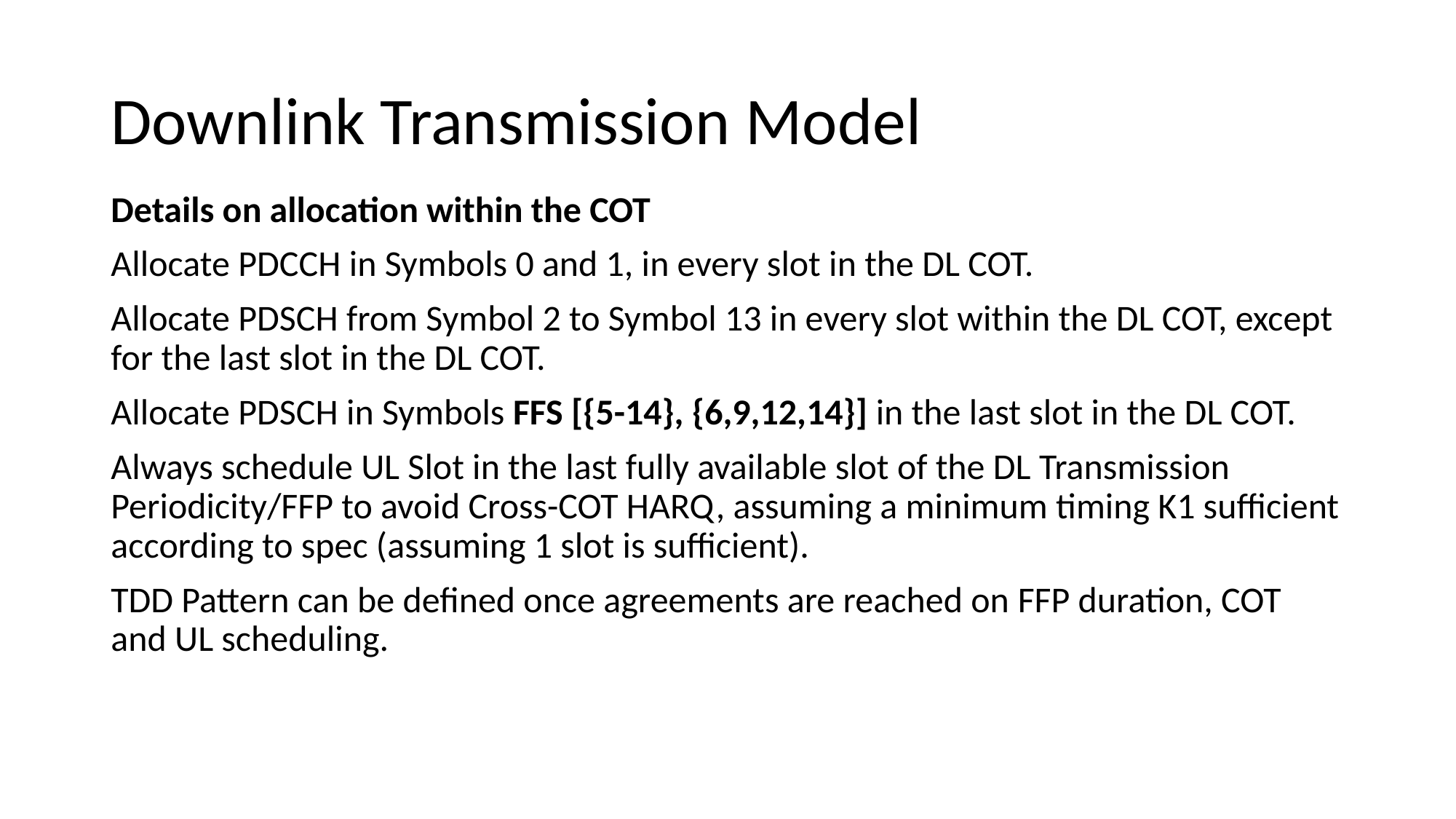

# Downlink Transmission Model
Details on allocation within the COT
Allocate PDCCH in Symbols 0 and 1, in every slot in the DL COT.
Allocate PDSCH from Symbol 2 to Symbol 13 in every slot within the DL COT, except for the last slot in the DL COT.
Allocate PDSCH in Symbols FFS [{5-14}, {6,9,12,14}] in the last slot in the DL COT.
Always schedule UL Slot in the last fully available slot of the DL Transmission Periodicity/FFP to avoid Cross-COT HARQ, assuming a minimum timing K1 sufficient according to spec (assuming 1 slot is sufficient).
TDD Pattern can be defined once agreements are reached on FFP duration, COT and UL scheduling.